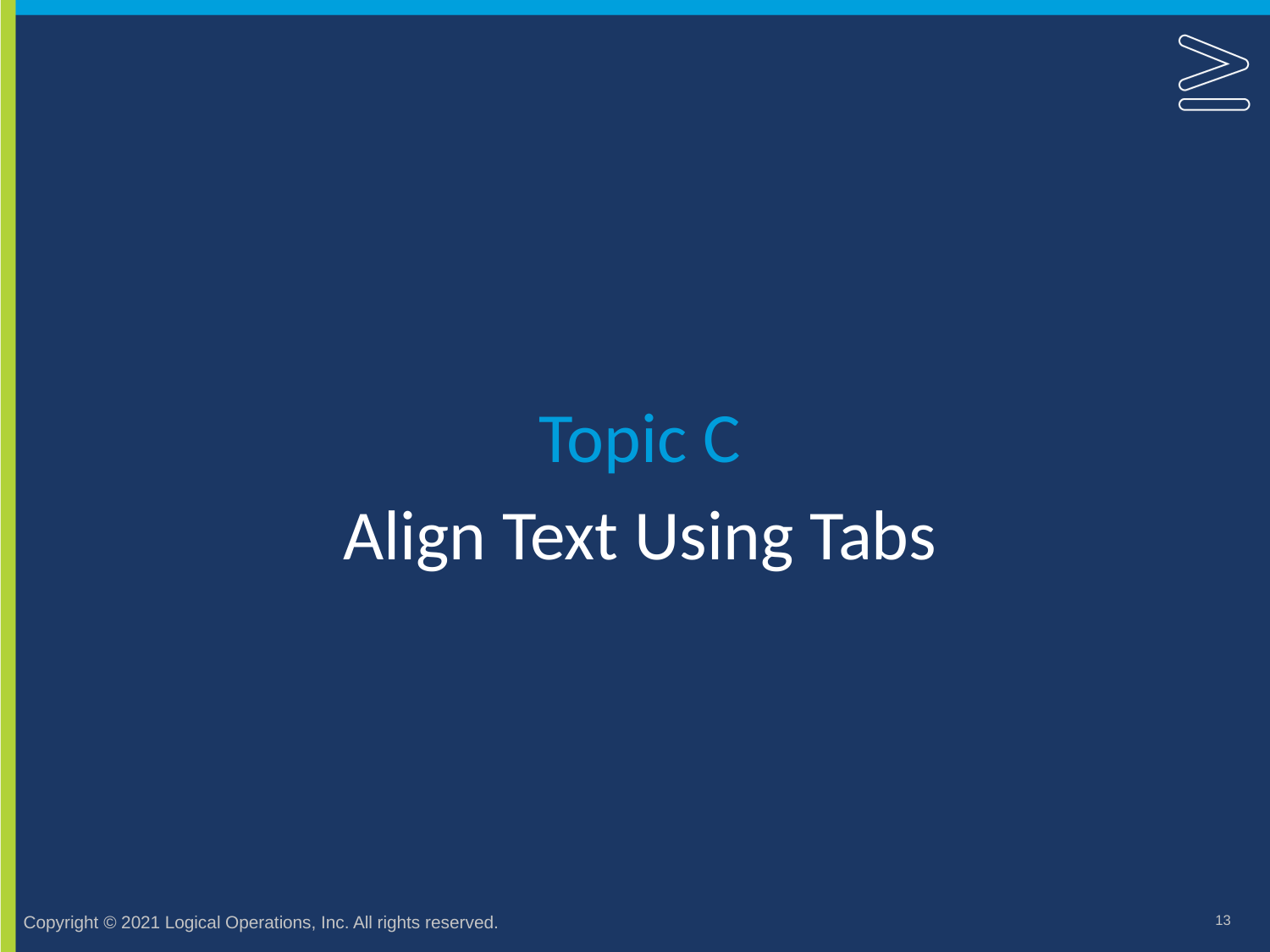

Topic C
# Align Text Using Tabs
13